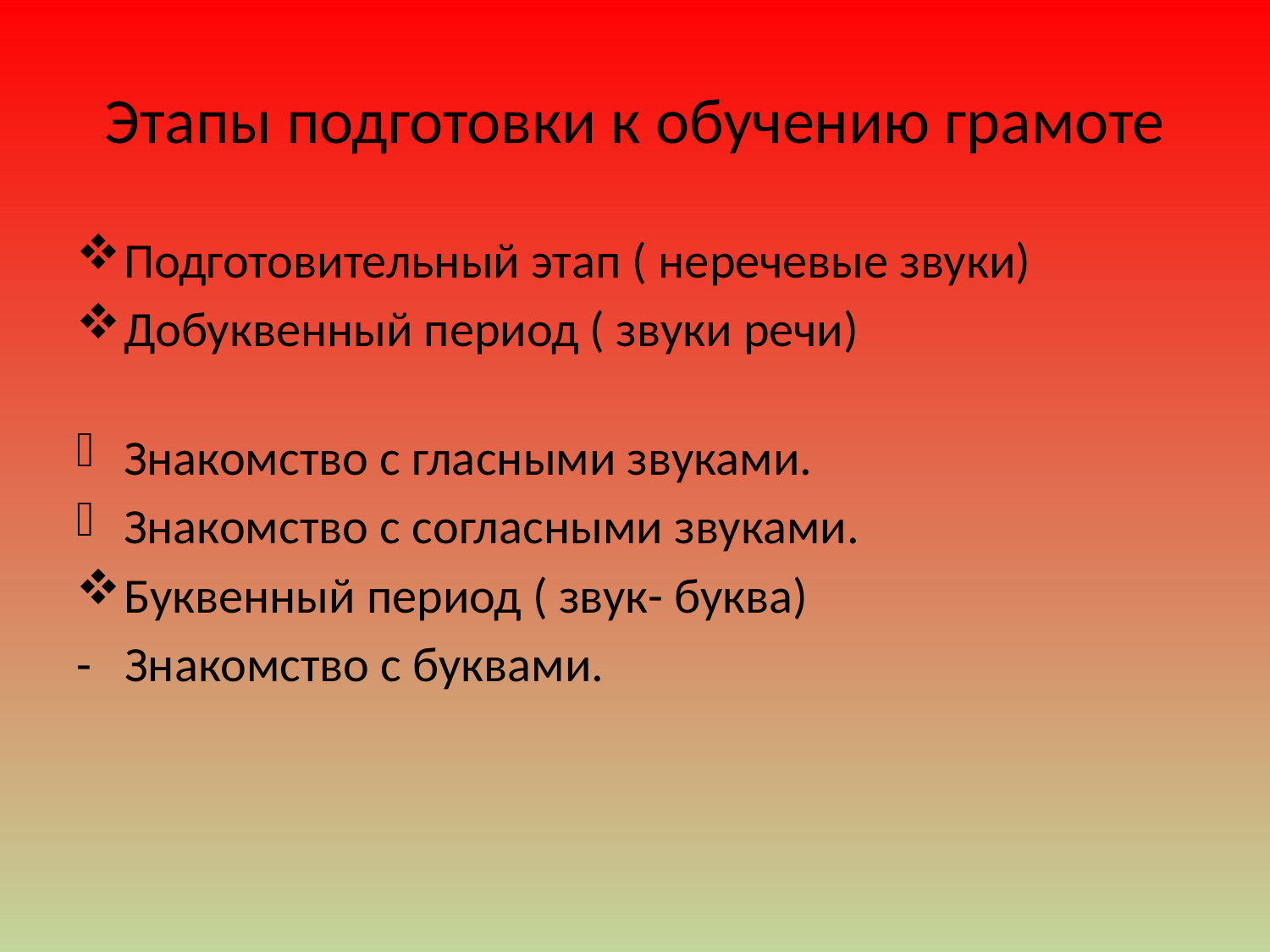

# Этапы подготовки к обучению грамоте
Подготовительный этап ( неречевые звуки)
Добуквенный период ( звуки речи)
Знакомство с гласными звуками.
Знакомство с согласными звуками.
Буквенный период ( звук- буква)
-   Знакомство с буквами.